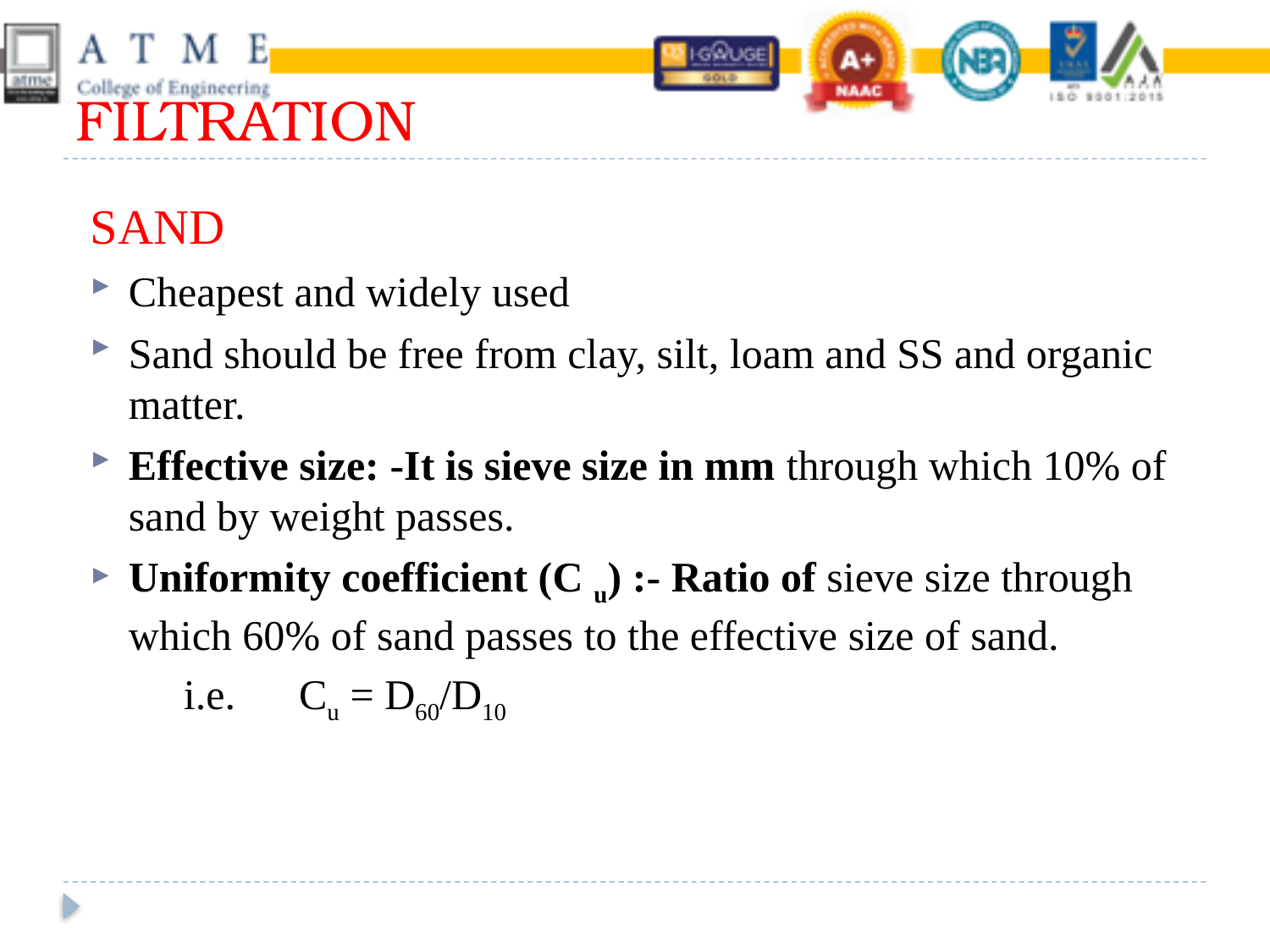

# FILTRATION
SAND
Cheapest and widely used
Sand should be free from clay, silt, loam and SS and organic matter.
Effective size: -It is sieve size in mm through which 10% of sand by weight passes.
Uniformity coefficient (C u) :- Ratio of sieve size through which 60% of sand passes to the effective size of sand.
 i.e.      Cu = D60/D10